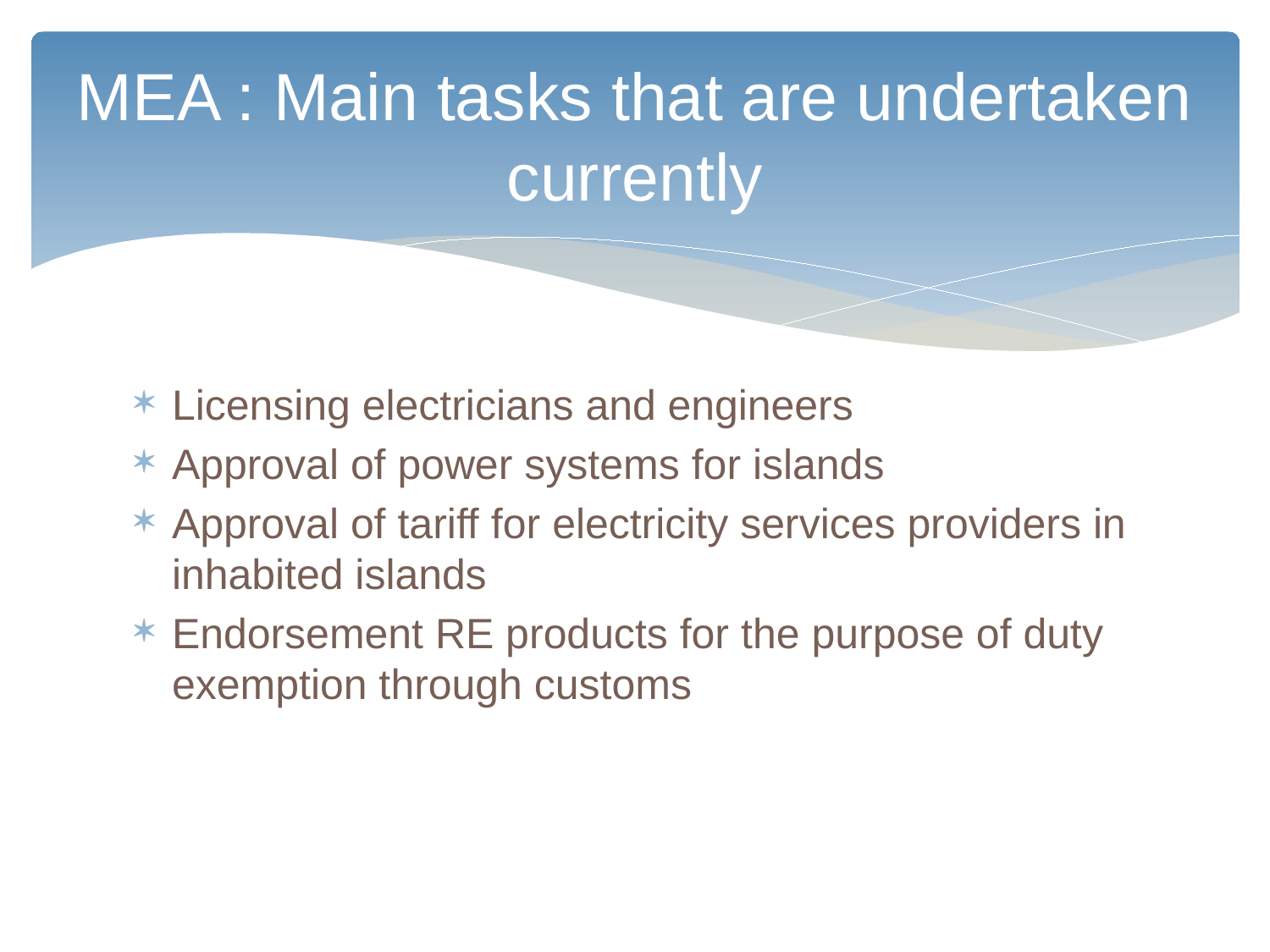

# MEA : Main tasks that are undertaken currently
Licensing electricians and engineers
Approval of power systems for islands
Approval of tariff for electricity services providers in inhabited islands
Endorsement RE products for the purpose of duty exemption through customs